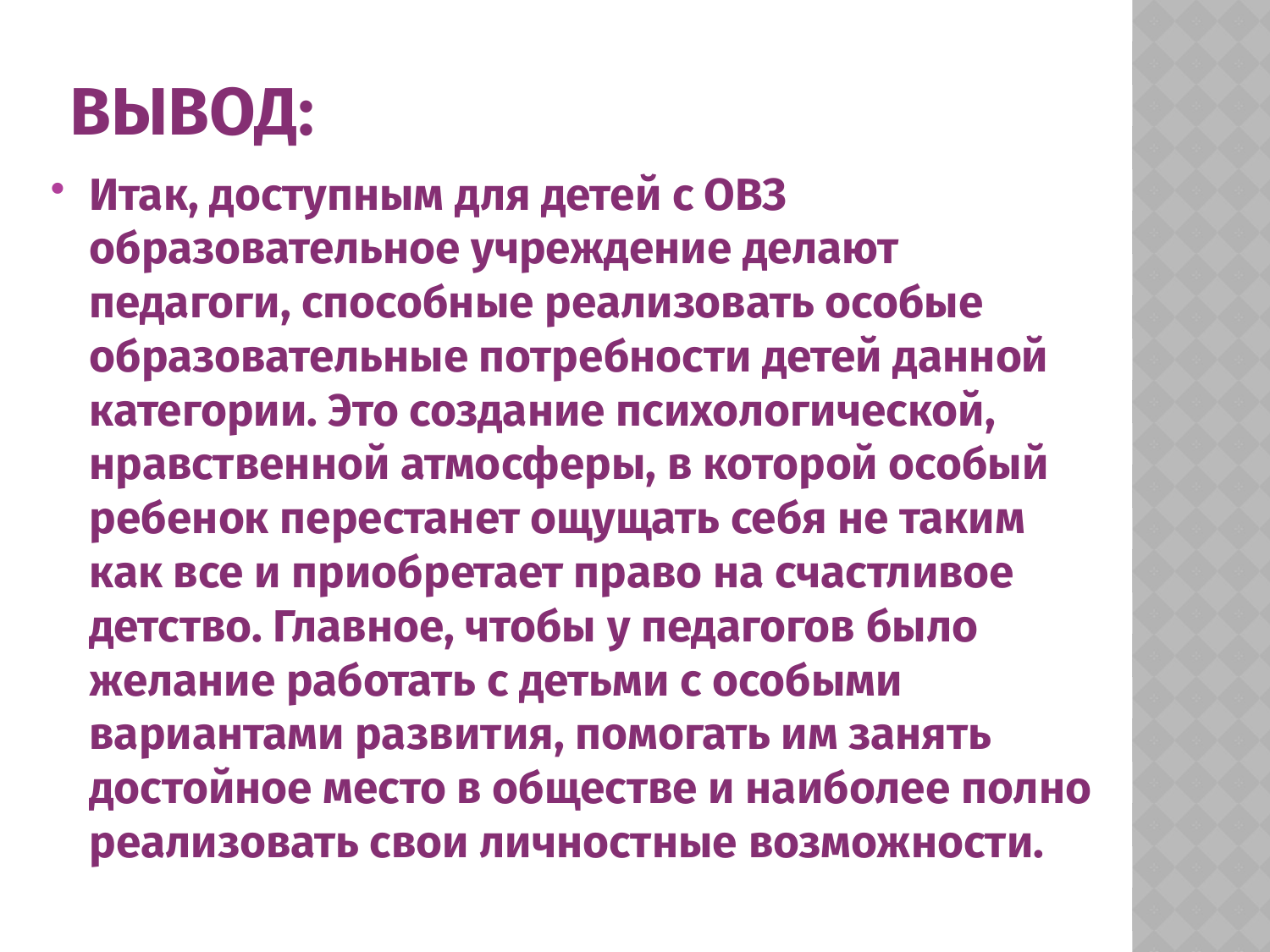

# Вывод:
Итак, доступным для детей с ОВЗ образовательное учреждение делают педагоги, способные реализовать особые образовательные потребности детей данной категории. Это создание психологической, нравственной атмосферы, в которой особый ребенок перестанет ощущать себя не таким как все и приобретает право на счастливое детство. Главное, чтобы у педагогов было желание работать с детьми с особыми вариантами развития, помогать им занять достойное место в обществе и наиболее полно реализовать свои личностные возможности.